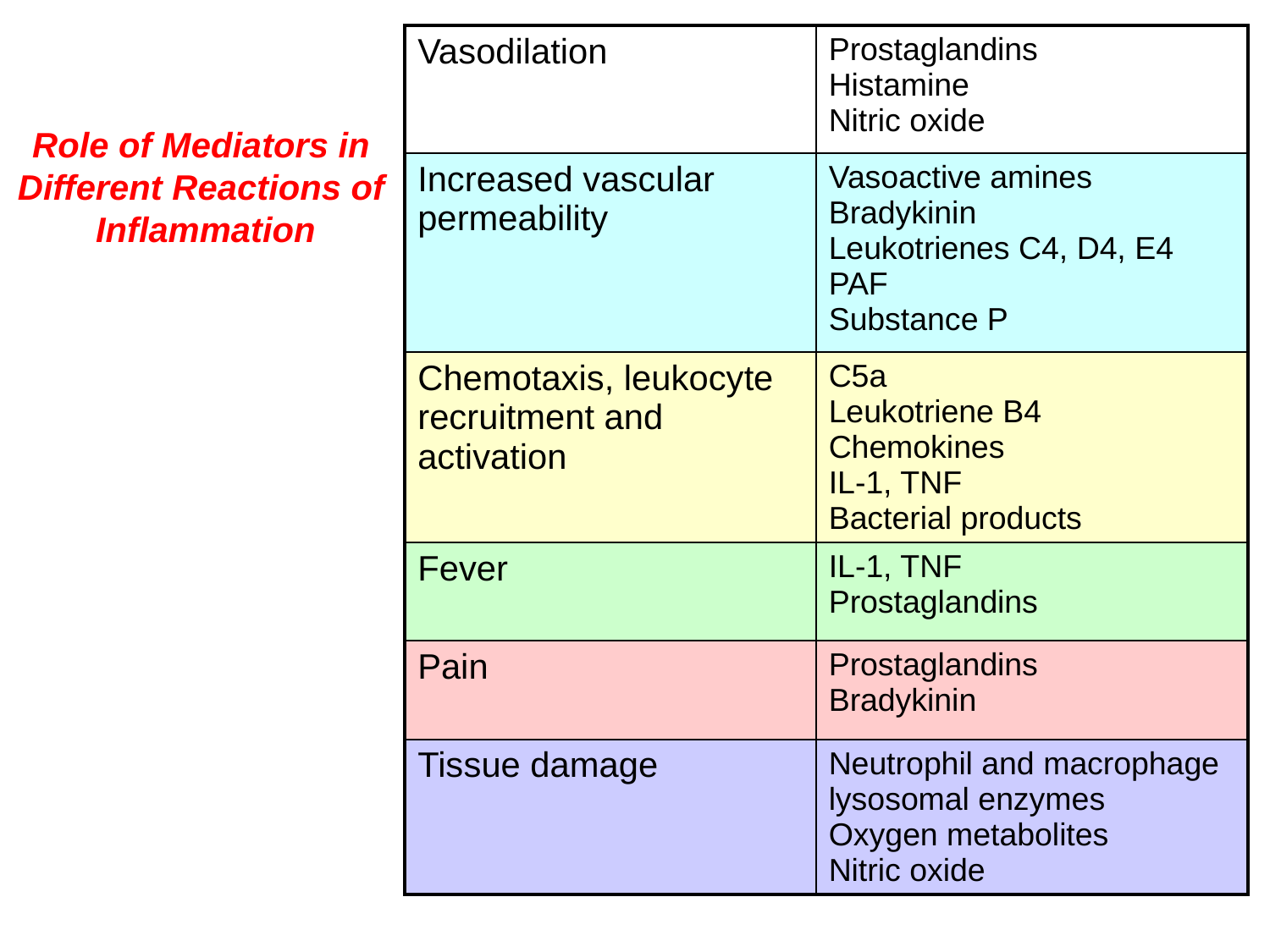

| Vasodilation | Prostaglandins Histamine Nitric oxide |
| --- | --- |
| Increased vascular permeability | Vasoactive amines Bradykinin Leukotrienes C4, D4, E4 PAF Substance P |
| Chemotaxis, leukocyte recruitment and activation | C5a Leukotriene B4 Chemokines IL-1, TNF Bacterial products |
| Fever | IL-1, TNF Prostaglandins |
| Pain | Prostaglandins Bradykinin |
| Tissue damage | Neutrophil and macrophage lysosomal enzymes Oxygen metabolites Nitric oxide |
Role of Mediators in Different Reactions of Inflammation